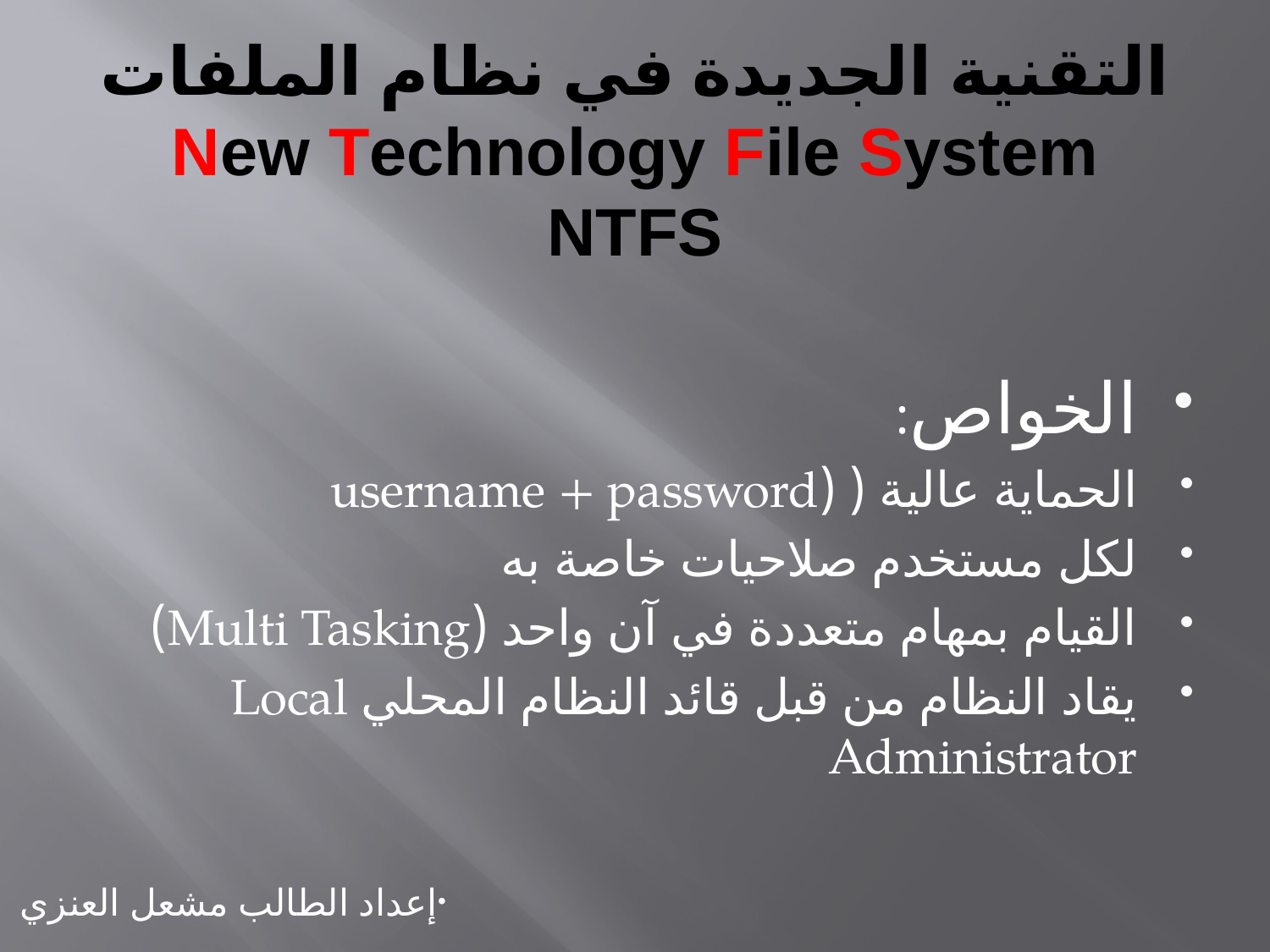

# التقنية الجديدة في نظام الملفات New Technology File System NTFS
الخواص:
الحماية عالية ( (username + password
لكل مستخدم صلاحيات خاصة به
القيام بمهام متعددة في آن واحد (Multi Tasking)
يقاد النظام من قبل قائد النظام المحلي Local Administrator
إعداد الطالب مشعل العنزي